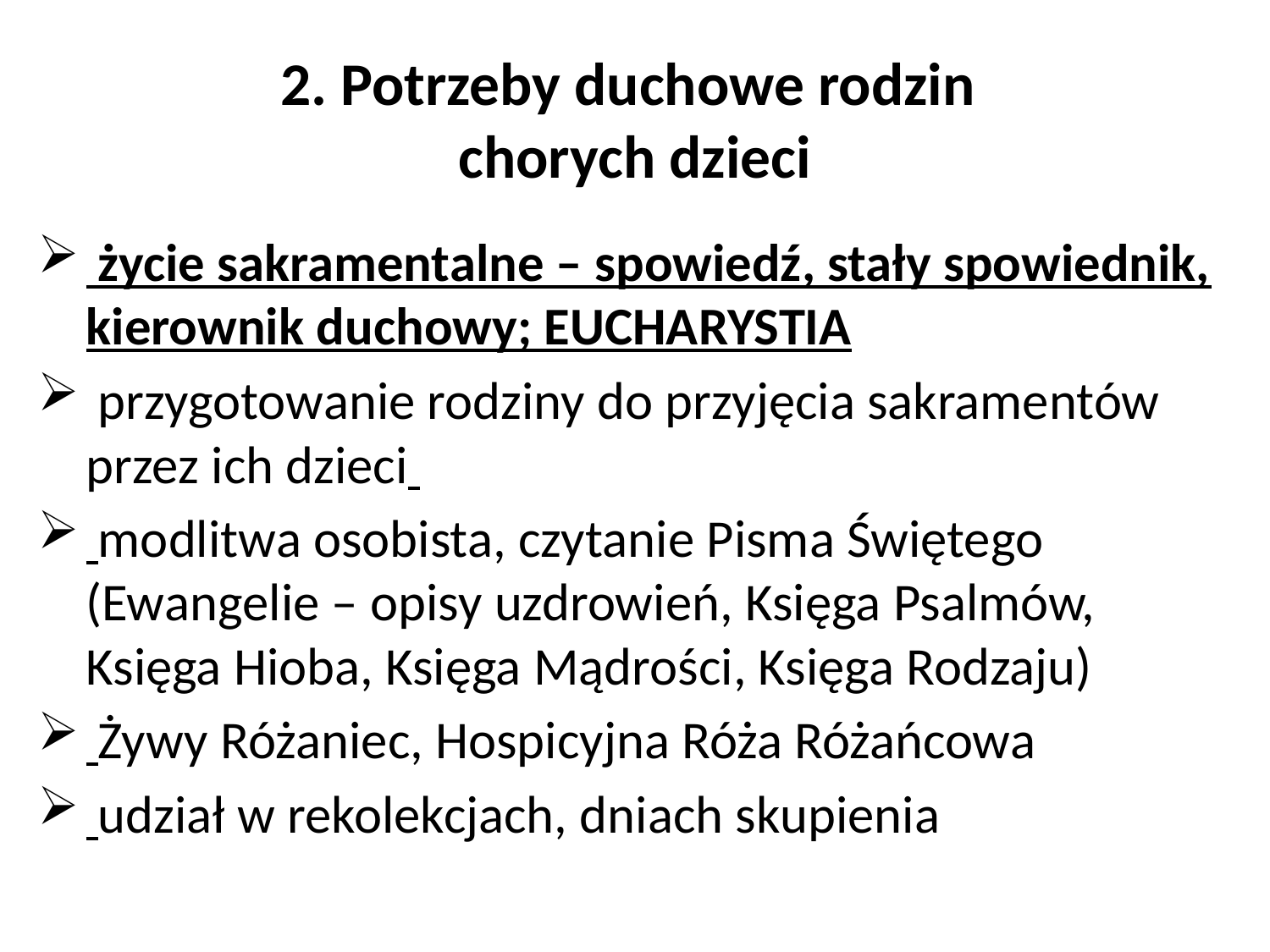

# 2. Potrzeby duchowe rodzin chorych dzieci
 życie sakramentalne – spowiedź, stały spowiednik, kierownik duchowy; EUCHARYSTIA
 przygotowanie rodziny do przyjęcia sakramentów przez ich dzieci
 modlitwa osobista, czytanie Pisma Świętego (Ewangelie – opisy uzdrowień, Księga Psalmów, Księga Hioba, Księga Mądrości, Księga Rodzaju)
 Żywy Różaniec, Hospicyjna Róża Różańcowa
 udział w rekolekcjach, dniach skupienia